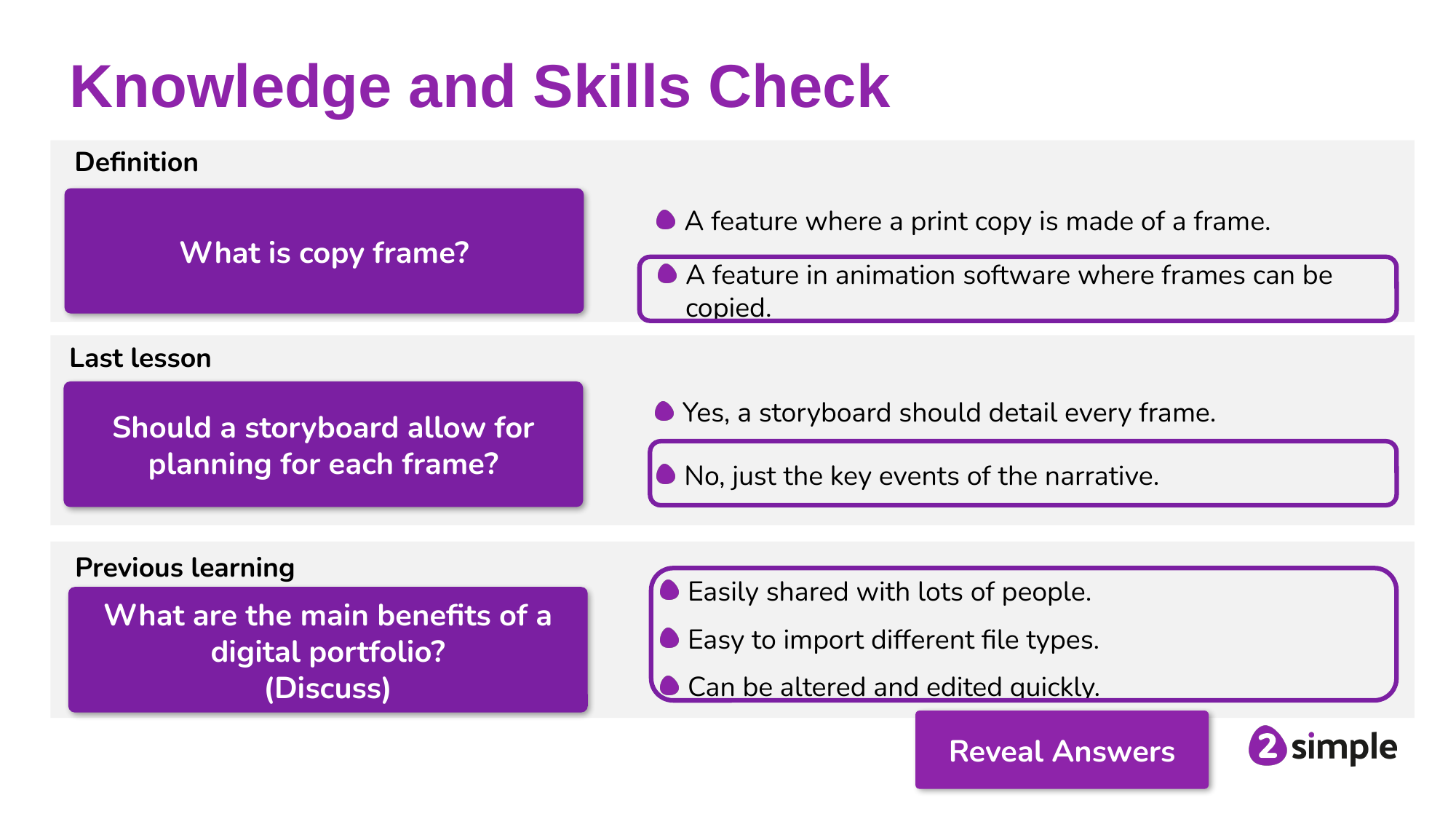

# Knowledge and Skills Check
Definition

A feature where a print copy is made of a frame.
What is copy frame?

A feature in animation software where frames can be copied.
Last lesson

Yes, a storyboard should detail every frame.
Should a storyboard allow for planning for each frame?
No, just the key events of the narrative.

Previous learning
Easily shared with lots of people.
Easy to import different file types.
Can be altered and edited quickly.

What are the main benefits of a digital portfolio?
(Discuss)
Reveal Answers